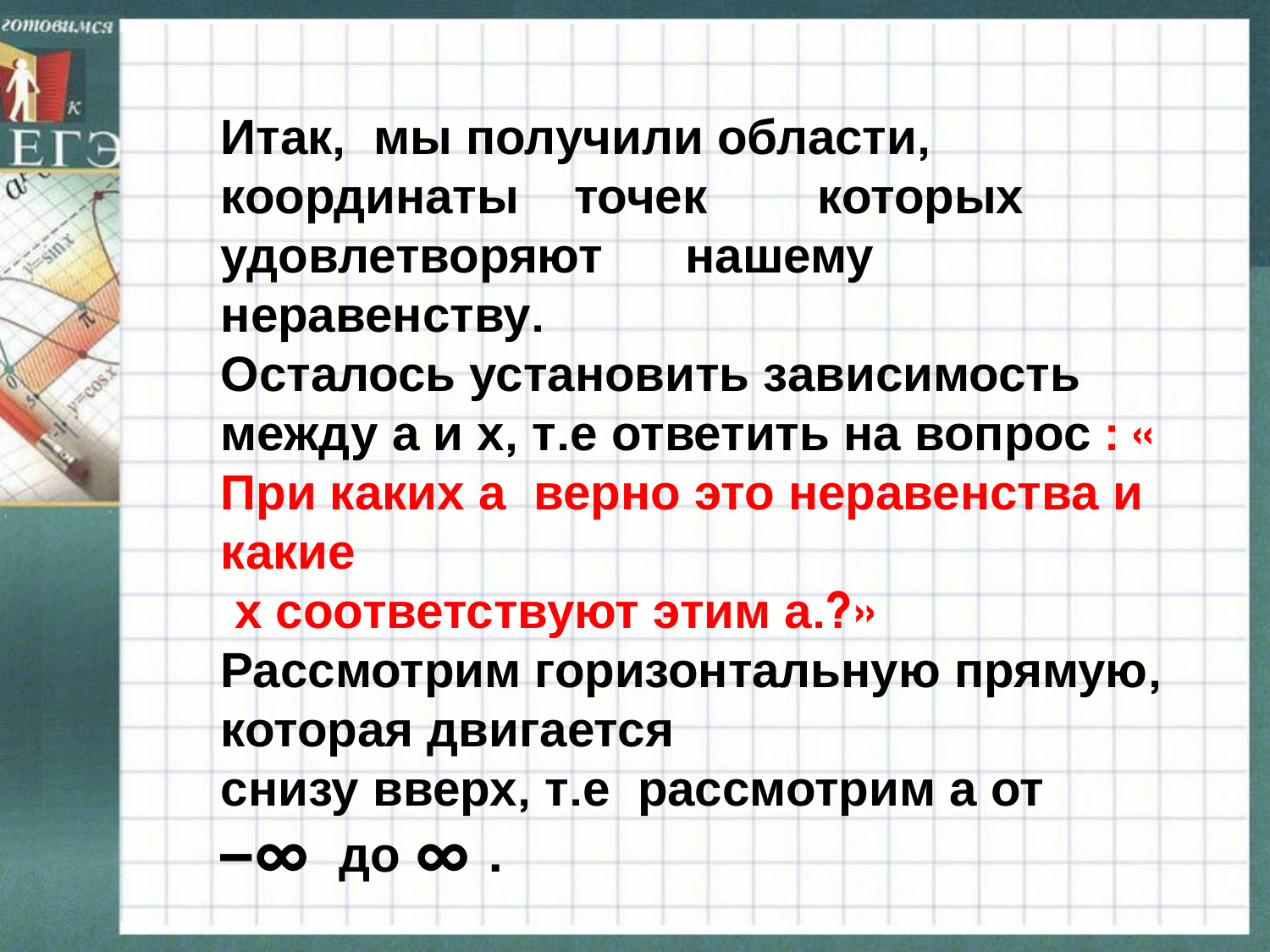

Итак,  мы получили области, координаты    точек        которых
удовлетворяют      нашему неравенству.
Осталось установить зависимость между а и х, т.е ответить на вопрос : « При каких а  верно это неравенства и какие
 х соответствуют этим а.?»
Рассмотрим горизонтальную прямую, которая двигается
снизу вверх, т.е  рассмотрим а от   ─∞  до ∞ .